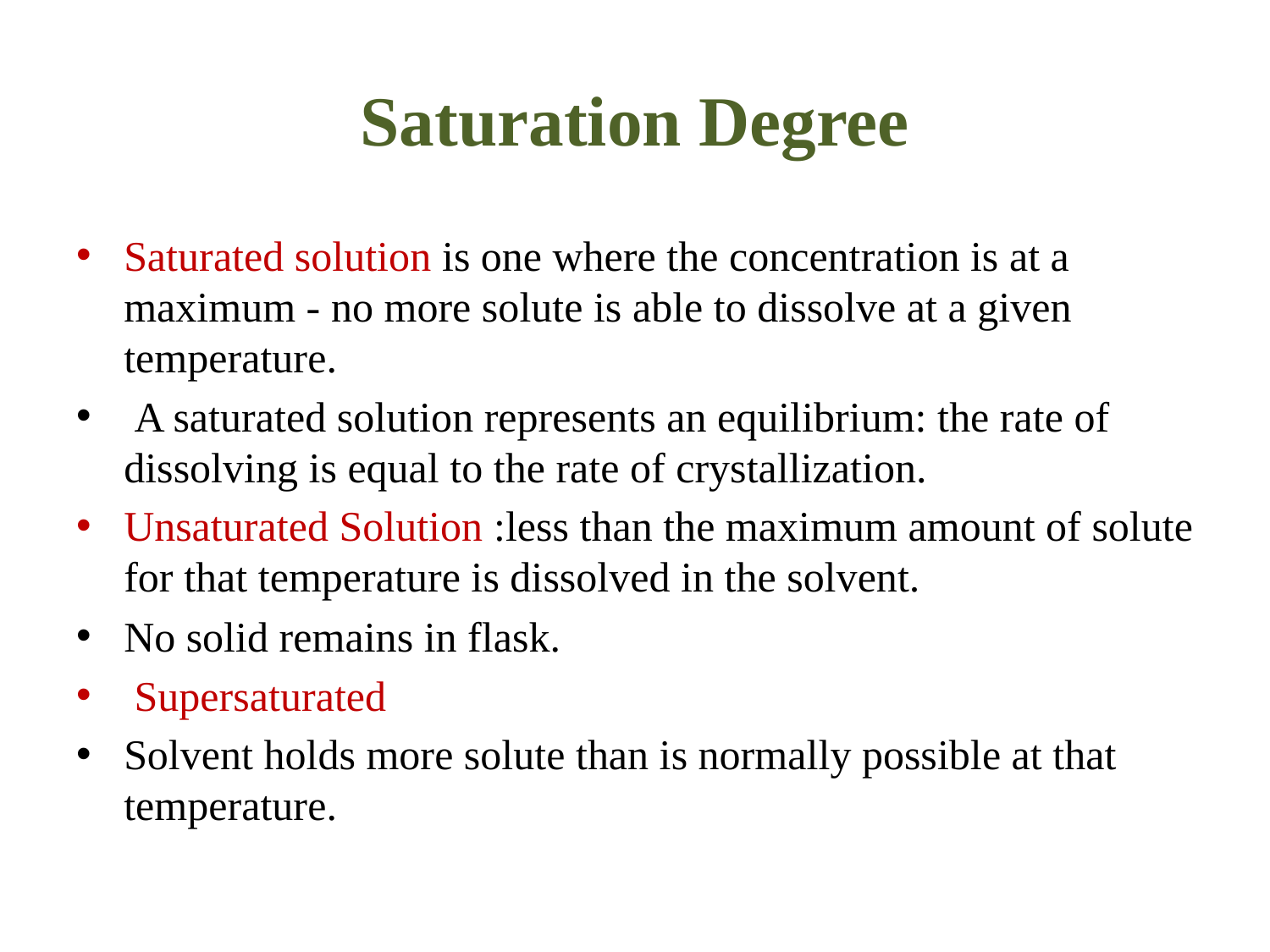

# Saturation Degree
Saturated solution is one where the concentration is at a maximum - no more solute is able to dissolve at a given temperature.
 A saturated solution represents an equilibrium: the rate of dissolving is equal to the rate of crystallization.
Unsaturated Solution :less than the maximum amount of solute for that temperature is dissolved in the solvent.
No solid remains in flask.
 Supersaturated
Solvent holds more solute than is normally possible at that temperature.